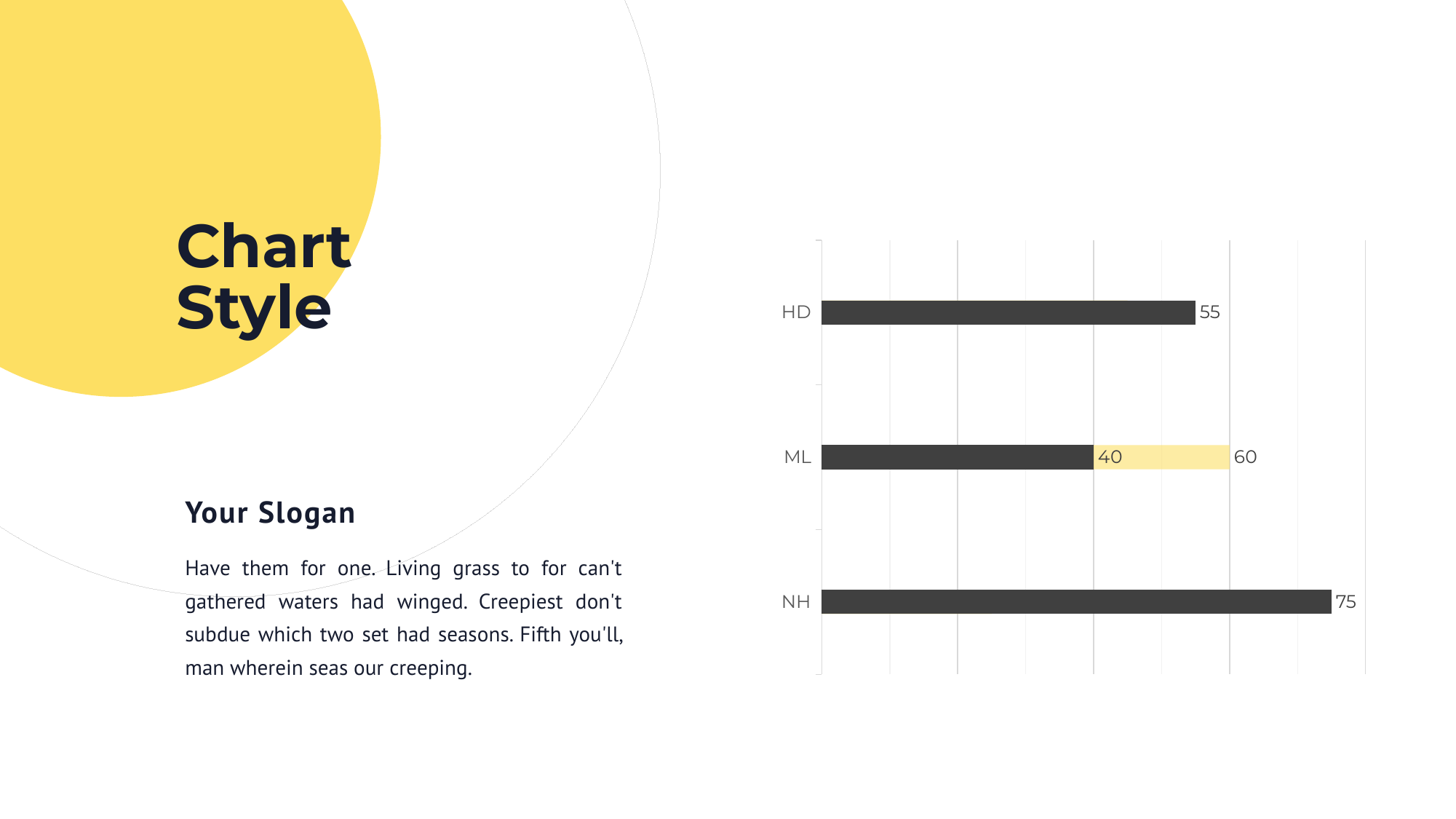

Chart
Style

### Chart

| Category | Series 1 | Untitled 1 |
|---|---|---|
| HD | 45.0 | 55.0 |
| ML | 60.0 | 40.0 |
| NH | 25.0 | 75.0 |
Your Slogan
Have them for one. Living grass to for can't gathered waters had winged. Creepiest don't subdue which two set had seasons. Fifth you'll, man wherein seas our creeping.